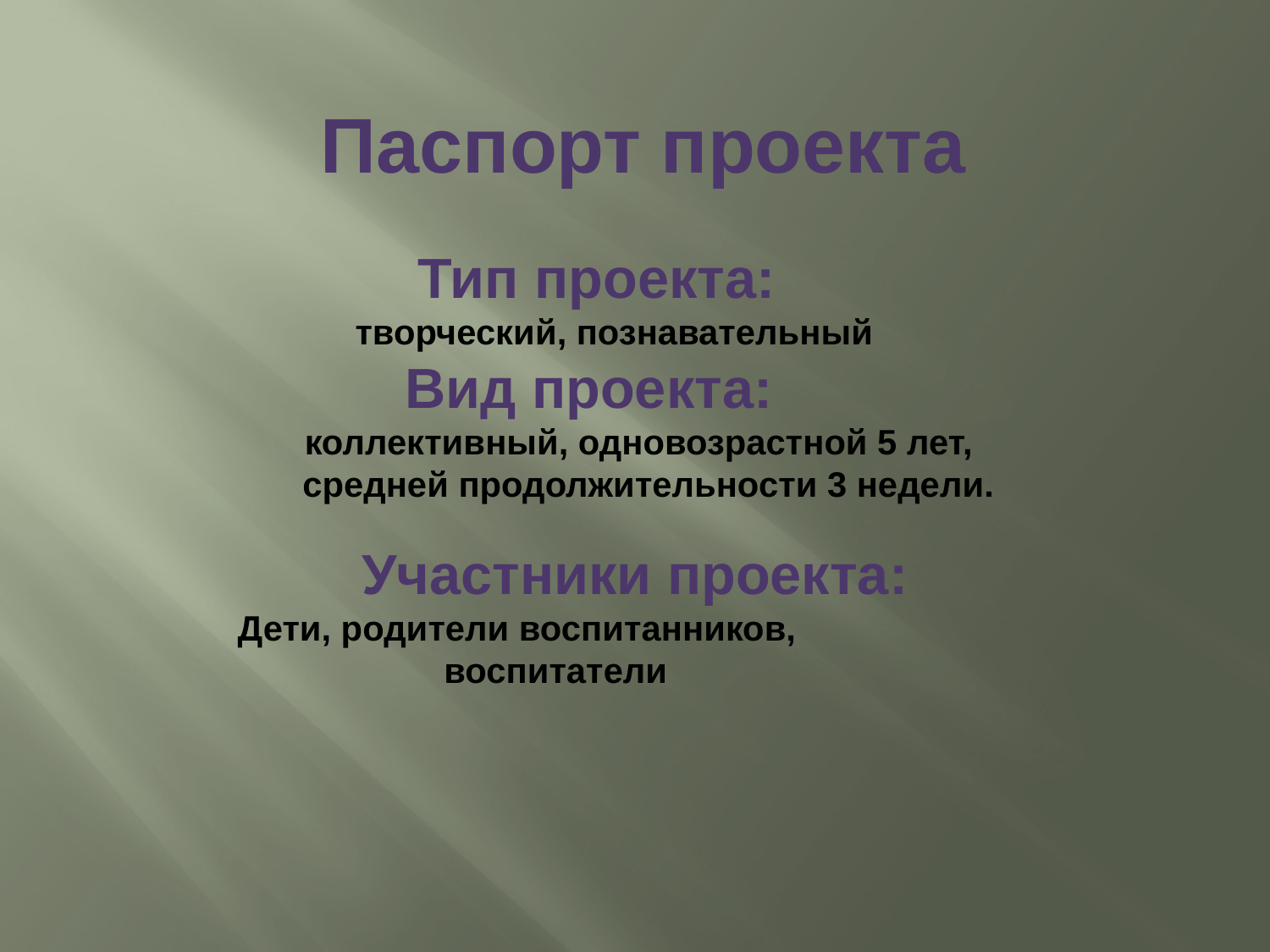

Паспорт проекта

# Тип проекта: творческий, познавательный Вид проекта: коллективный, одновозрастной 5 лет, средней продолжительности 3 недели. Участники проекта: Дети, родители воспитанников,               	              воспитатели